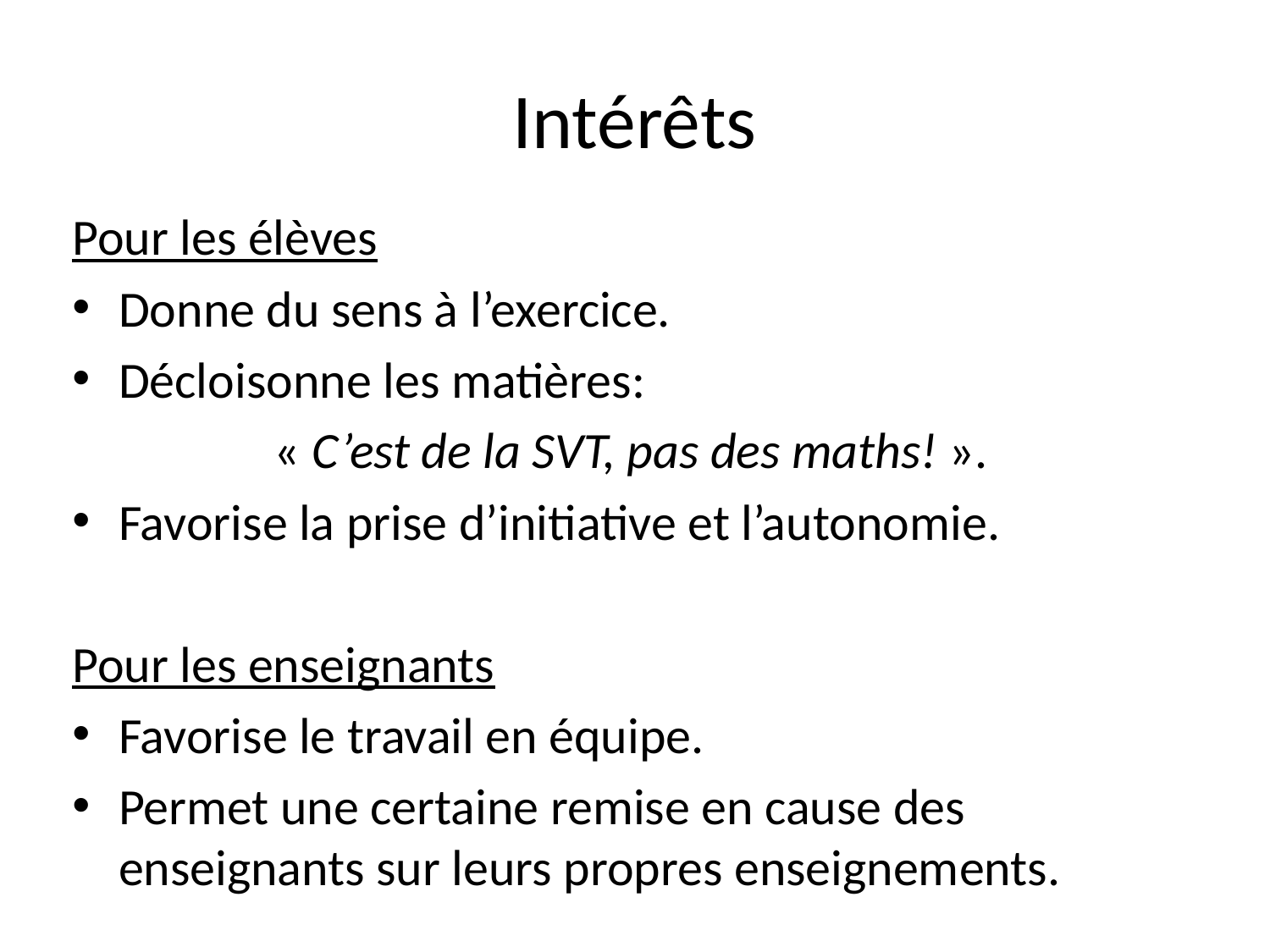

# Intérêts
Pour les élèves
Donne du sens à l’exercice.
Décloisonne les matières:
« C’est de la SVT, pas des maths! ».
Favorise la prise d’initiative et l’autonomie.

Pour les enseignants
Favorise le travail en équipe.
Permet une certaine remise en cause des enseignants sur leurs propres enseignements.